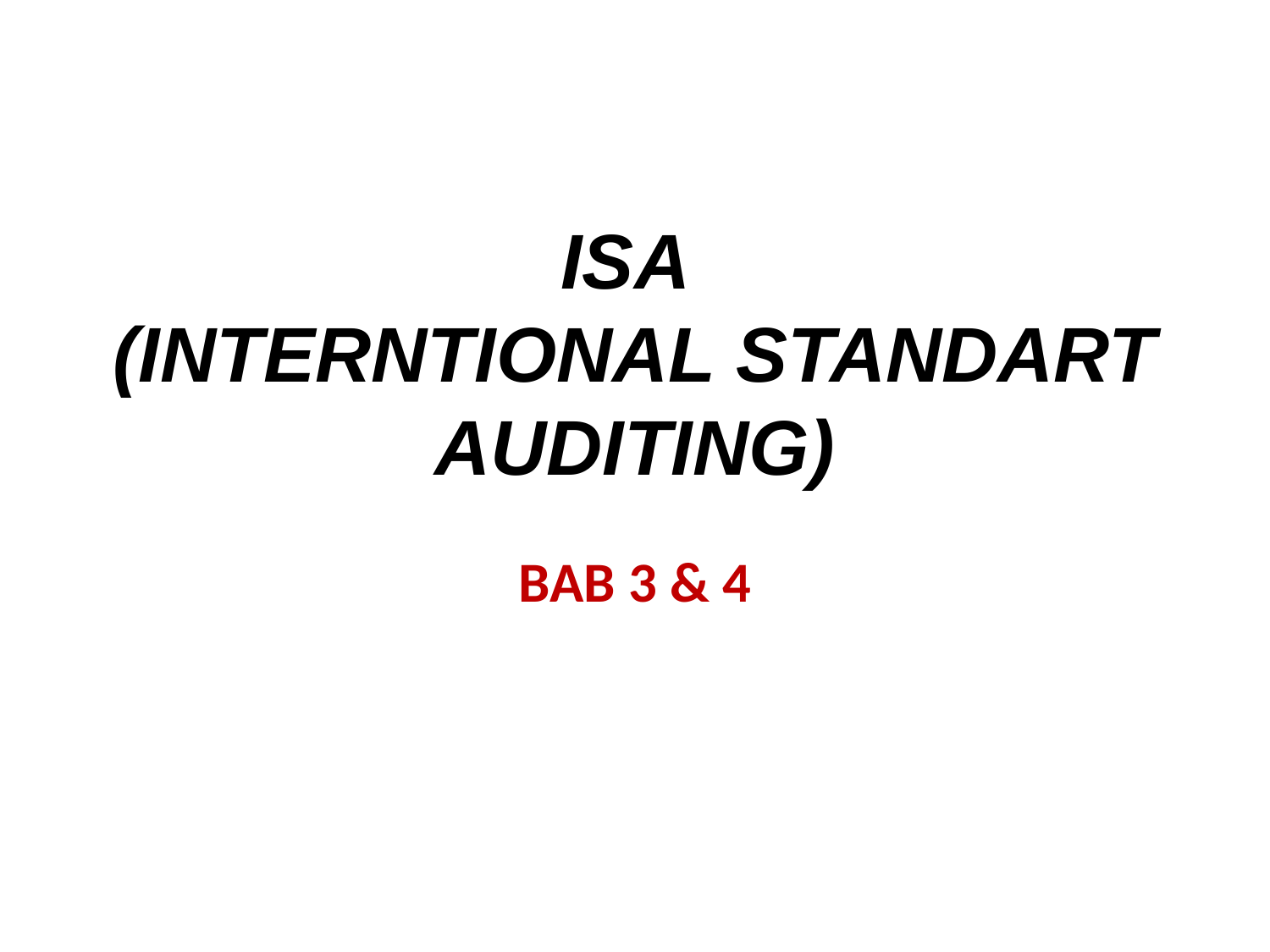

# ISA (INTERNTIONAL STANDART AUDITING)
BAB 3 & 4